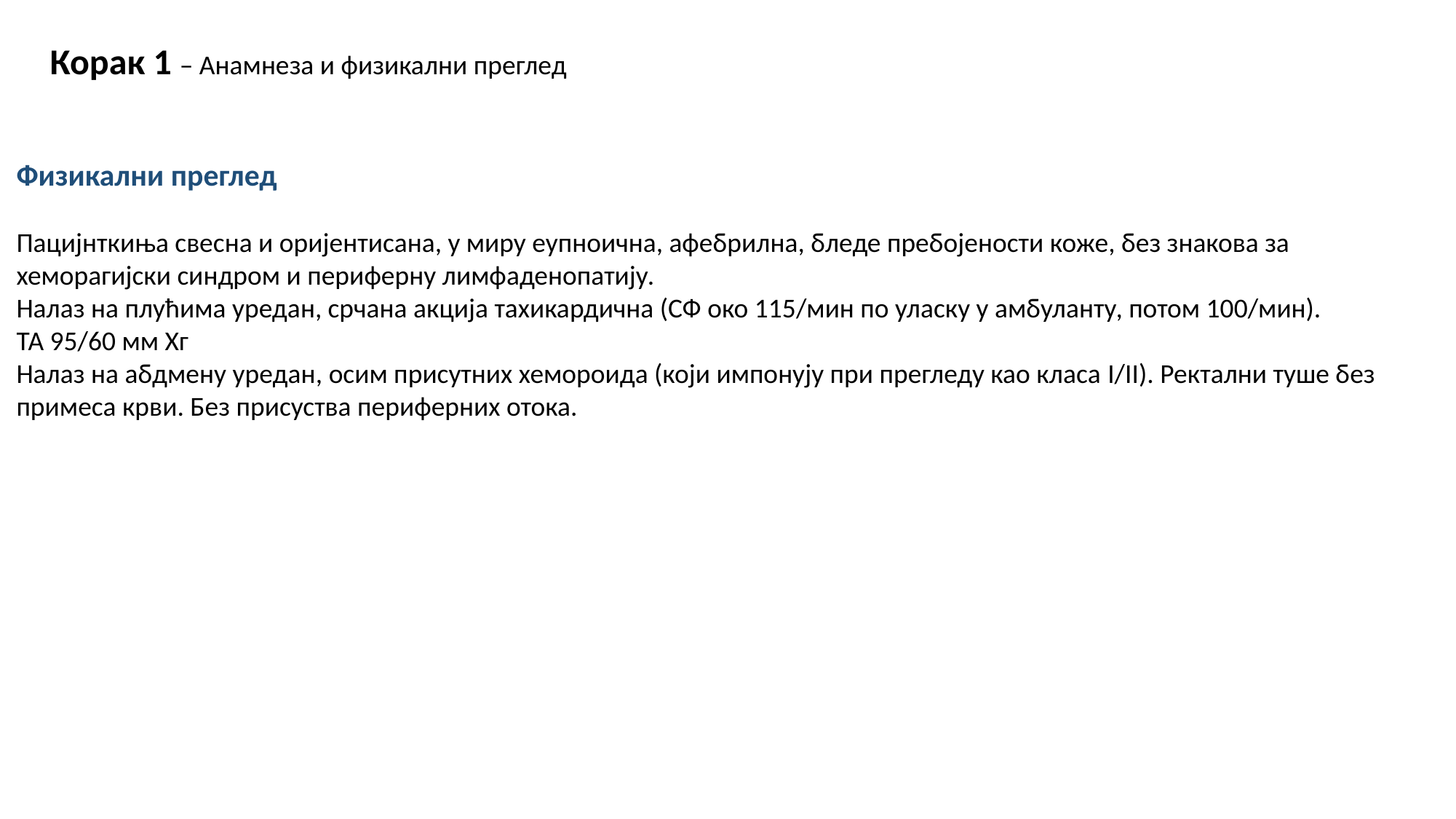

Корак 1 – Анамнеза и физикални преглед
Физикални преглед

Пацијнткиња свесна и оријентисана, у миру еупноична, афебрилна, бледе пребојености коже, без знакова за
хеморагијски синдром и периферну лимфаденопатију.
Налаз на плућима уредан, срчана акција тахикардична (СФ око 115/мин по уласку у амбуланту, потом 100/мин).
ТА 95/60 мм Хг
Налаз на абдмену уредан, осим присутних хемороида (који импонују при прегледу као класа I/II). Ректални туше без
примеса крви. Без присуства периферних отока.